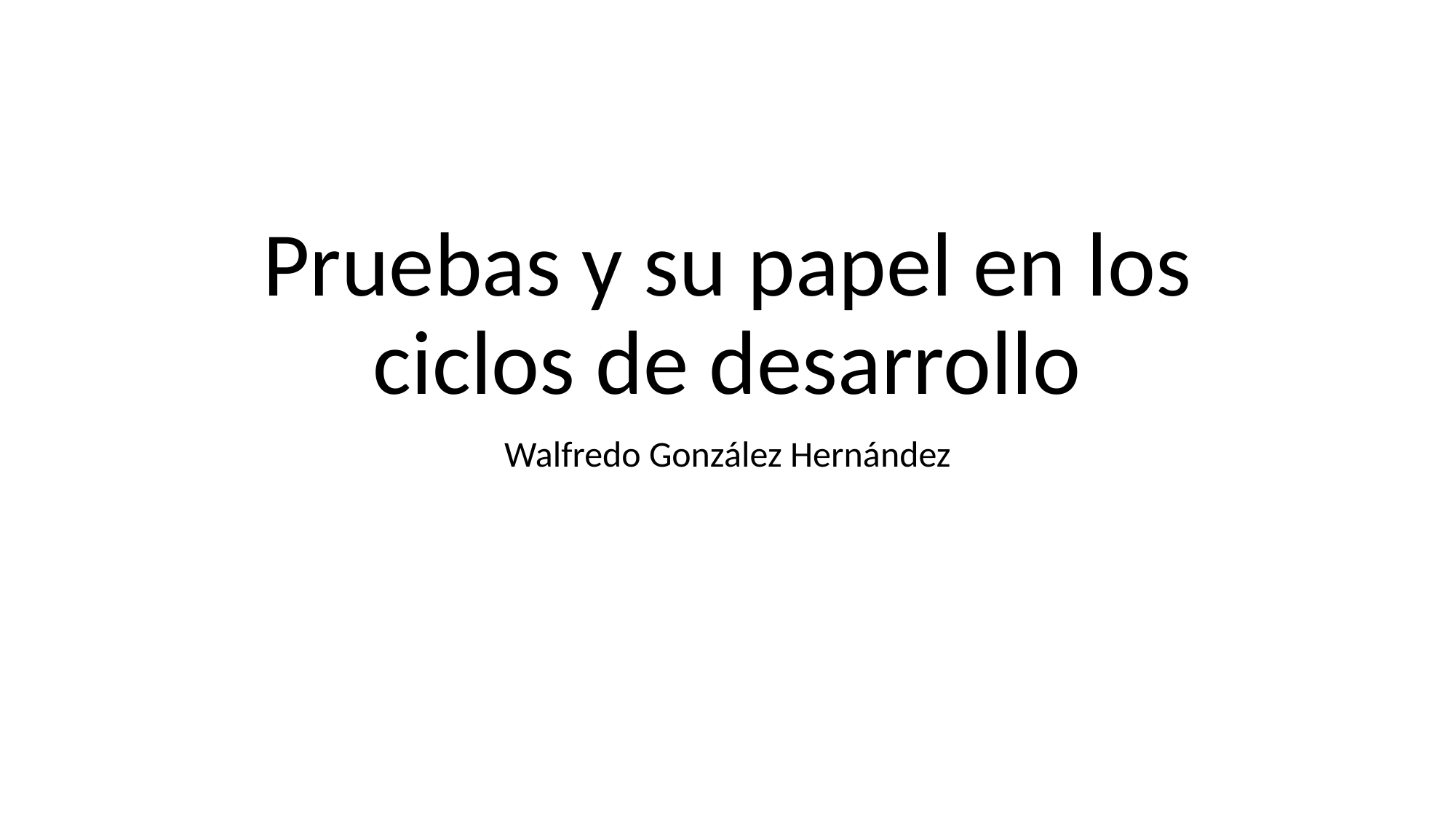

# Pruebas y su papel en los ciclos de desarrollo
Walfredo González Hernández